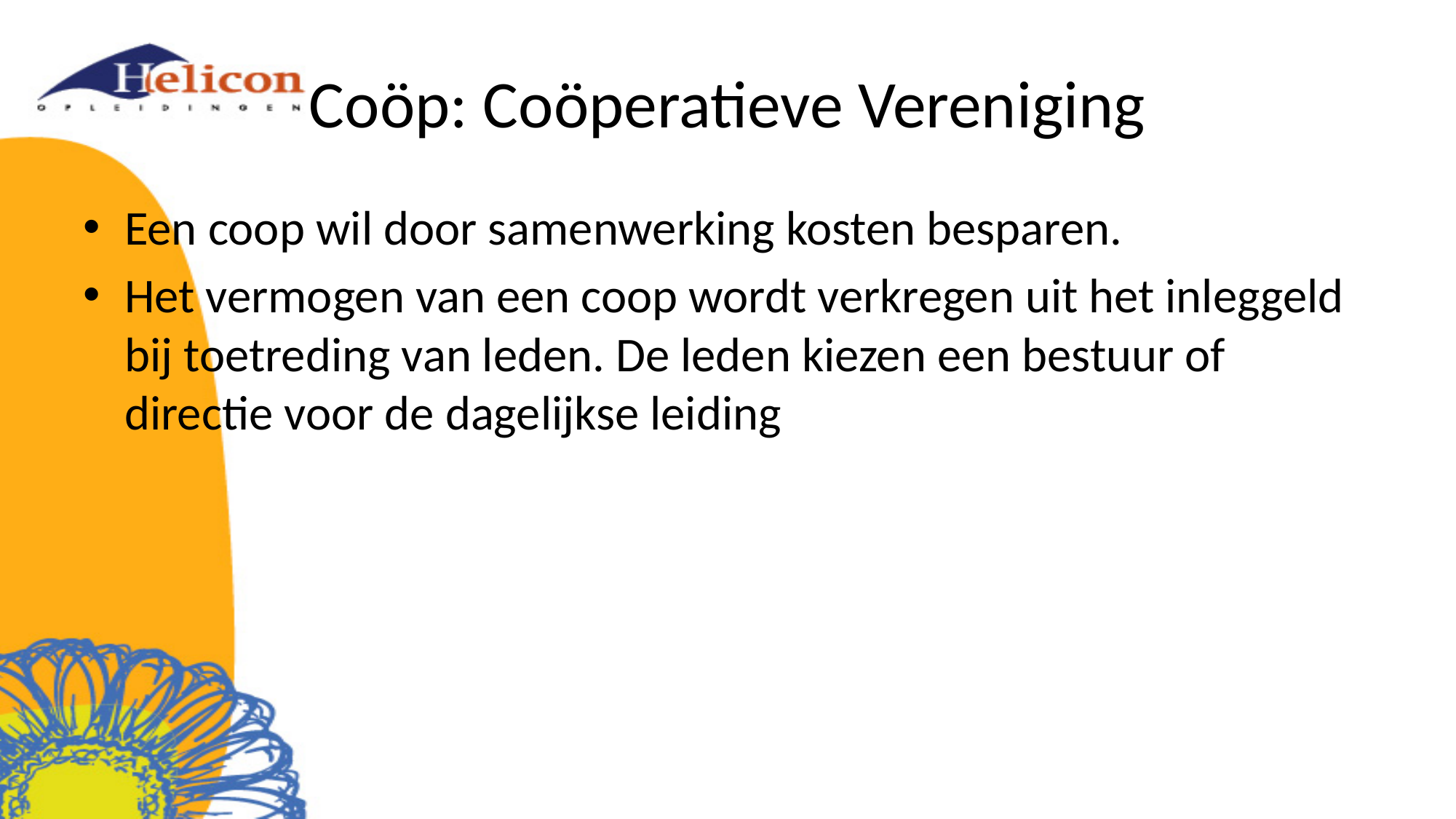

# Coöp: Coöperatieve Vereniging
Een coop wil door samenwerking kosten besparen.
Het vermogen van een coop wordt verkregen uit het inleggeld bij toetreding van leden. De leden kiezen een bestuur of directie voor de dagelijkse leiding